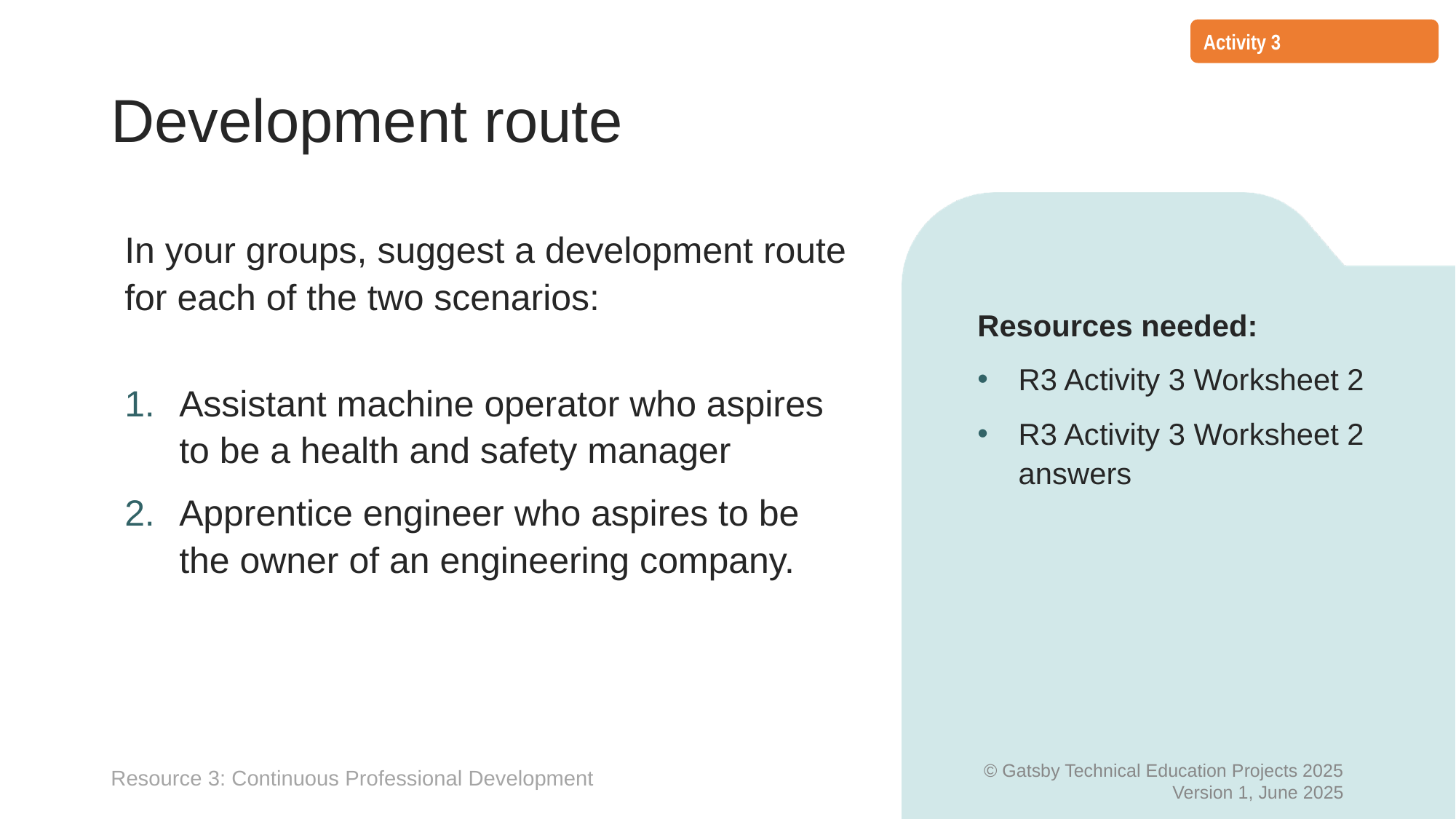

Activity 3
# Development route
In your groups, suggest a development route for each of the two scenarios:
Assistant machine operator who aspires to be a health and safety manager
Apprentice engineer who aspires to be the owner of an engineering company.

Resources needed:
R3 Activity 3 Worksheet 2
R3 Activity 3 Worksheet 2 answers